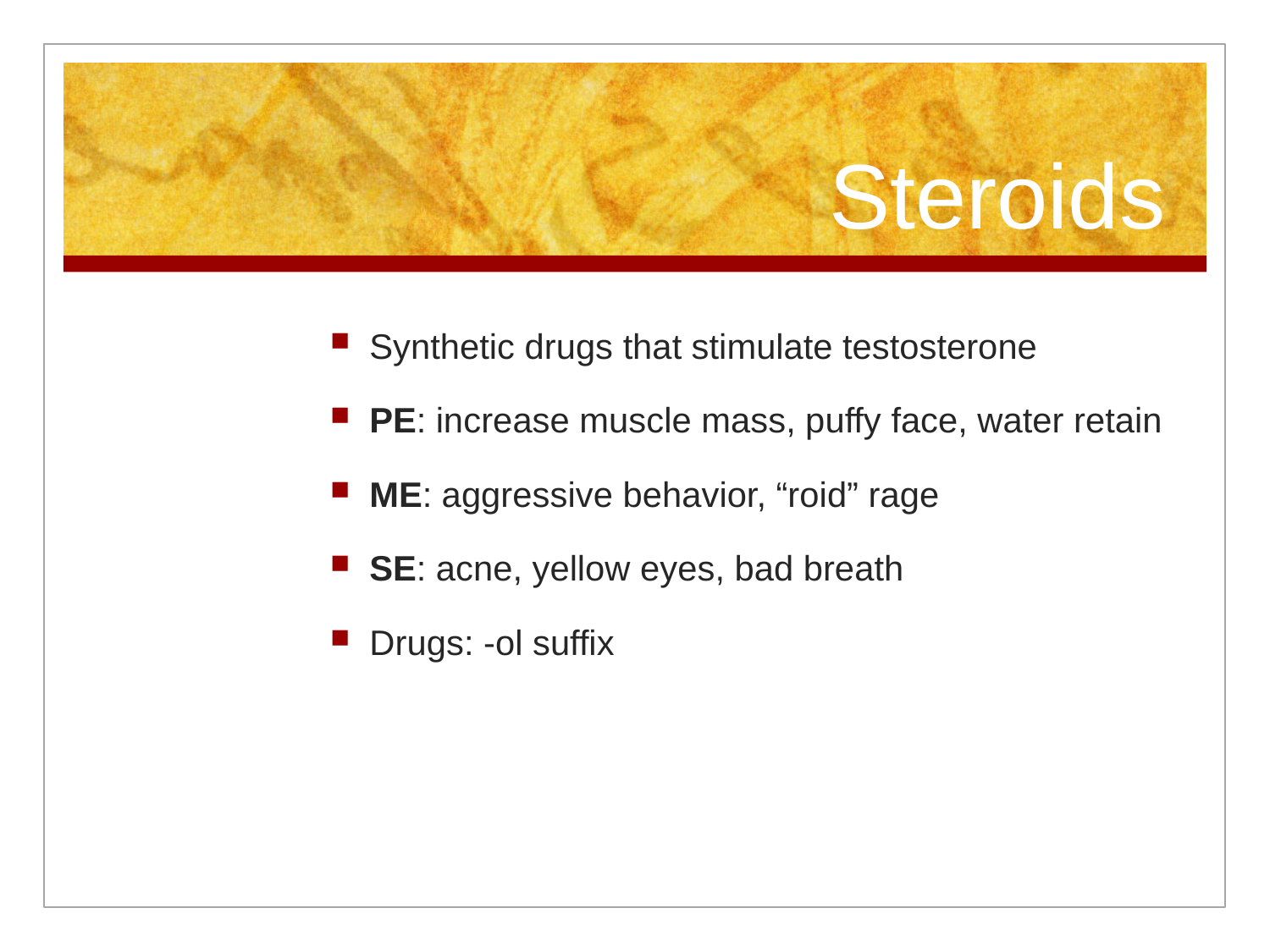

# Steroids
Synthetic drugs that stimulate testosterone
PE: increase muscle mass, puffy face, water retain
ME: aggressive behavior, “roid” rage
SE: acne, yellow eyes, bad breath
Drugs: -ol suffix